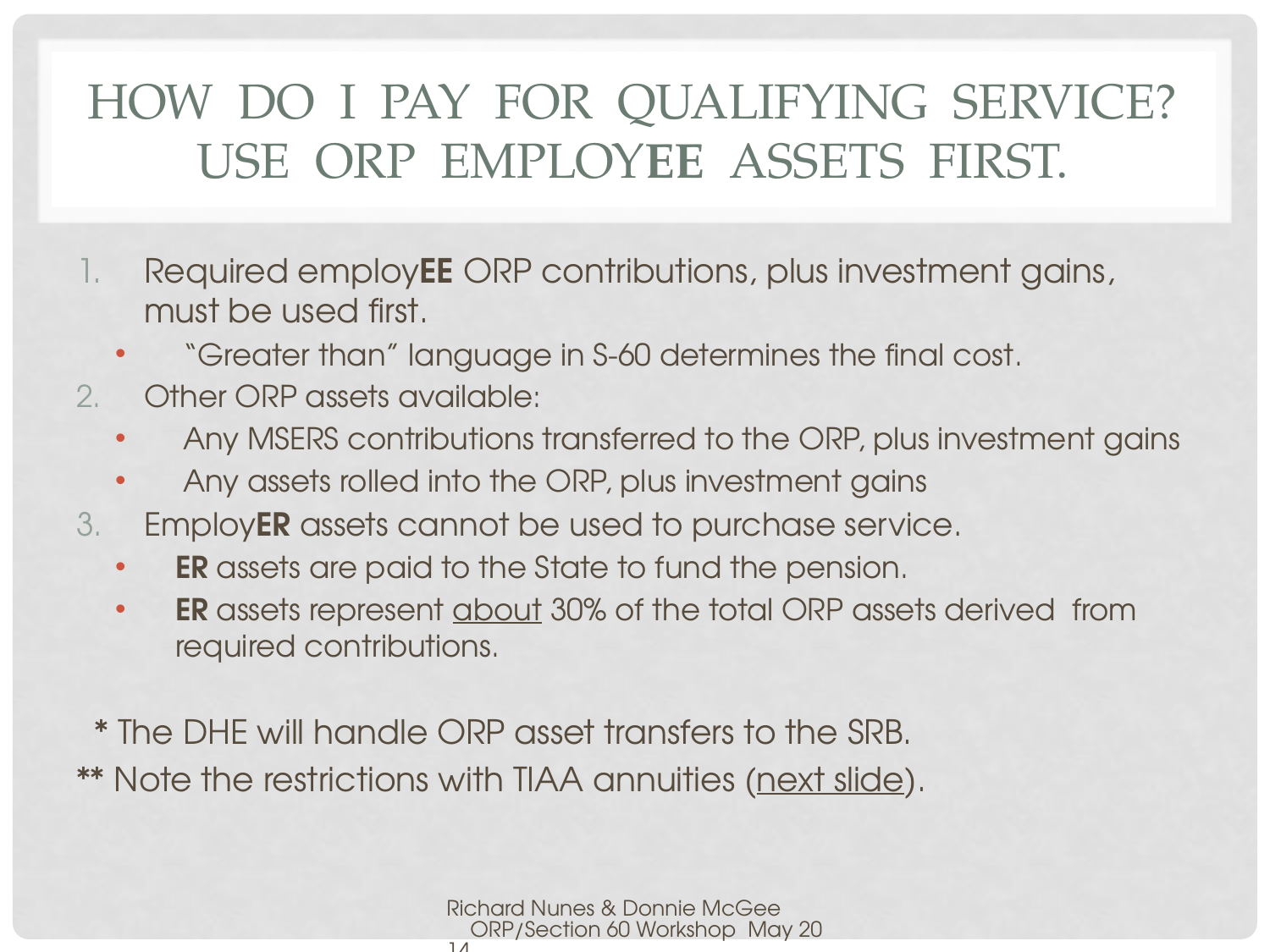

# How  do  I  pay  for  Qualifying  Service? Use  ORP  employee  assets  first.
Required employEE ORP contributions, plus investment gains, must be used first.
“Greater than” language in S-60 determines the final cost.
Other ORP assets available:
Any MSERS contributions transferred to the ORP, plus investment gains
Any assets rolled into the ORP, plus investment gains
EmployER assets cannot be used to purchase service.
ER assets are paid to the State to fund the pension.
ER assets represent about 30% of the total ORP assets derived  from required contributions.

  * The DHE will handle ORP asset transfers to the SRB.
** Note the restrictions with TIAA annuities (next slide).
Richard Nunes & Donnie McGee           ORP/Section 60 Workshop  May 2014